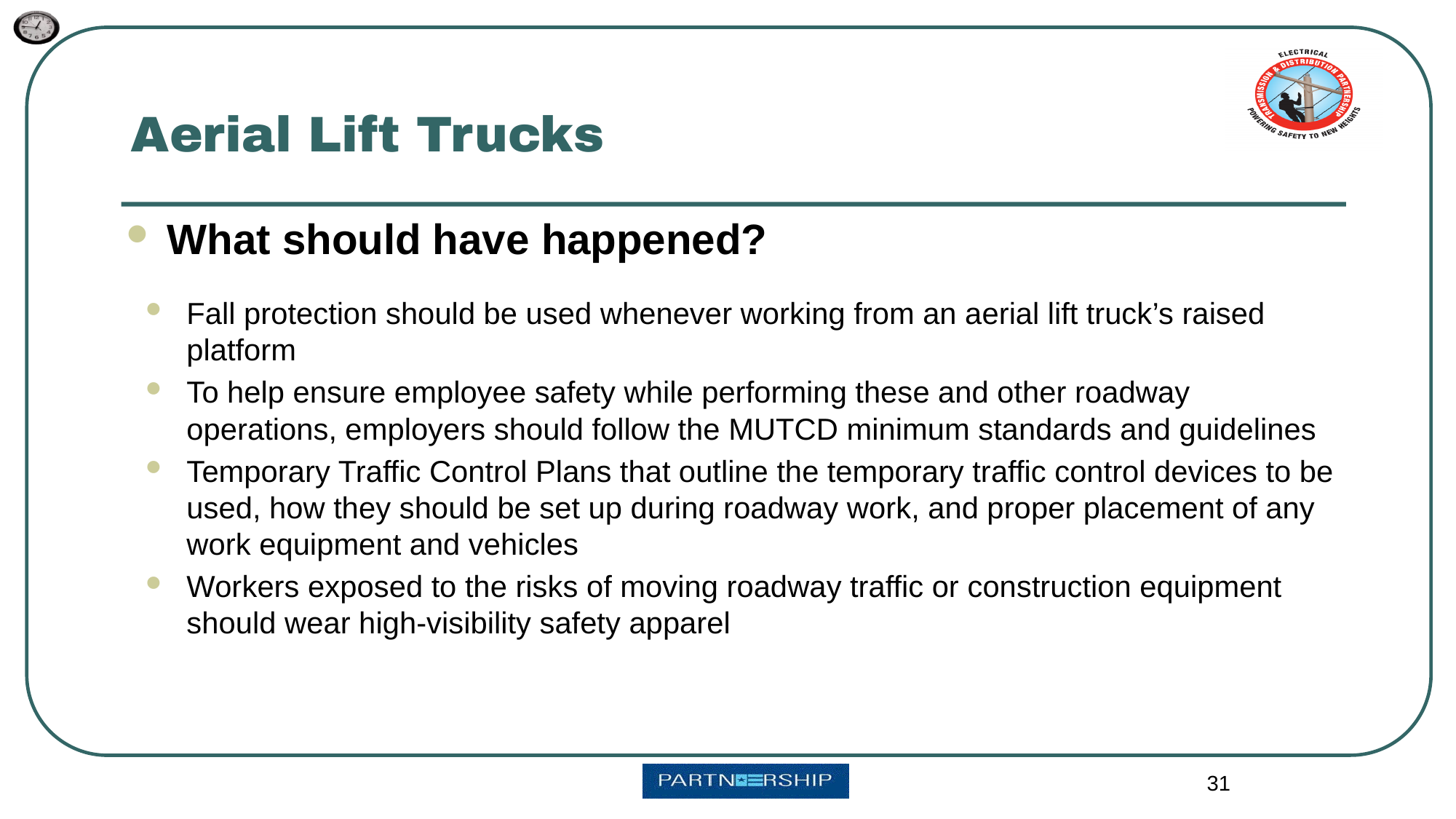

Aerial Lift Trucks
What should have happened?

Fall protection should be used whenever working from an aerial lift truck’s raised platform
To help ensure employee safety while performing these and other roadway operations, employers should follow the MUTCD minimum standards and guidelines
Temporary Traffic Control Plans that outline the temporary traffic control devices to be used, how they should be set up during roadway work, and proper placement of any work equipment and vehicles
Workers exposed to the risks of moving roadway traffic or construction equipment should wear high-visibility safety apparel

31